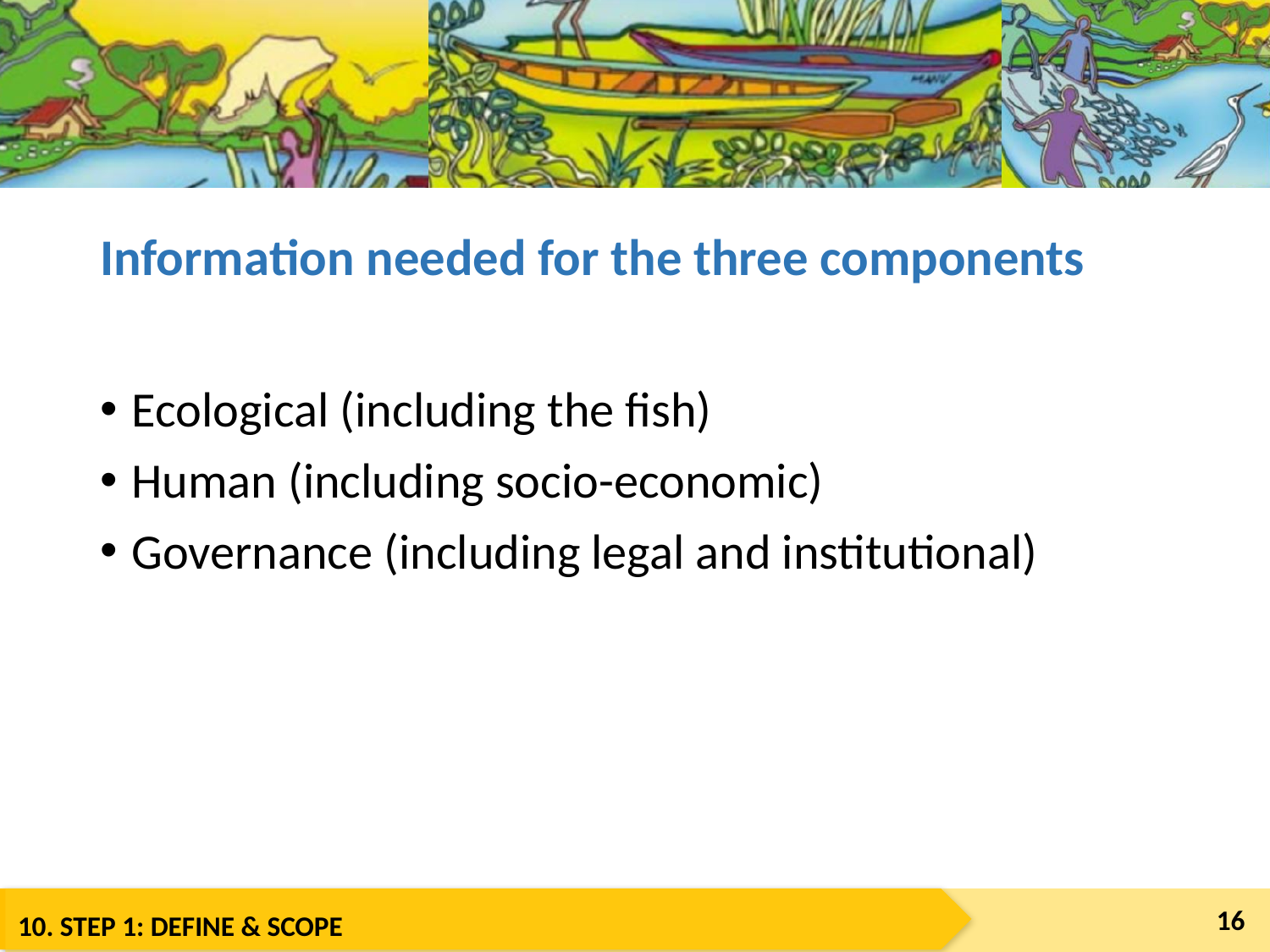

# Information needed for the three components
Ecological (including the fish)
Human (including socio-economic)
Governance (including legal and institutional)

16